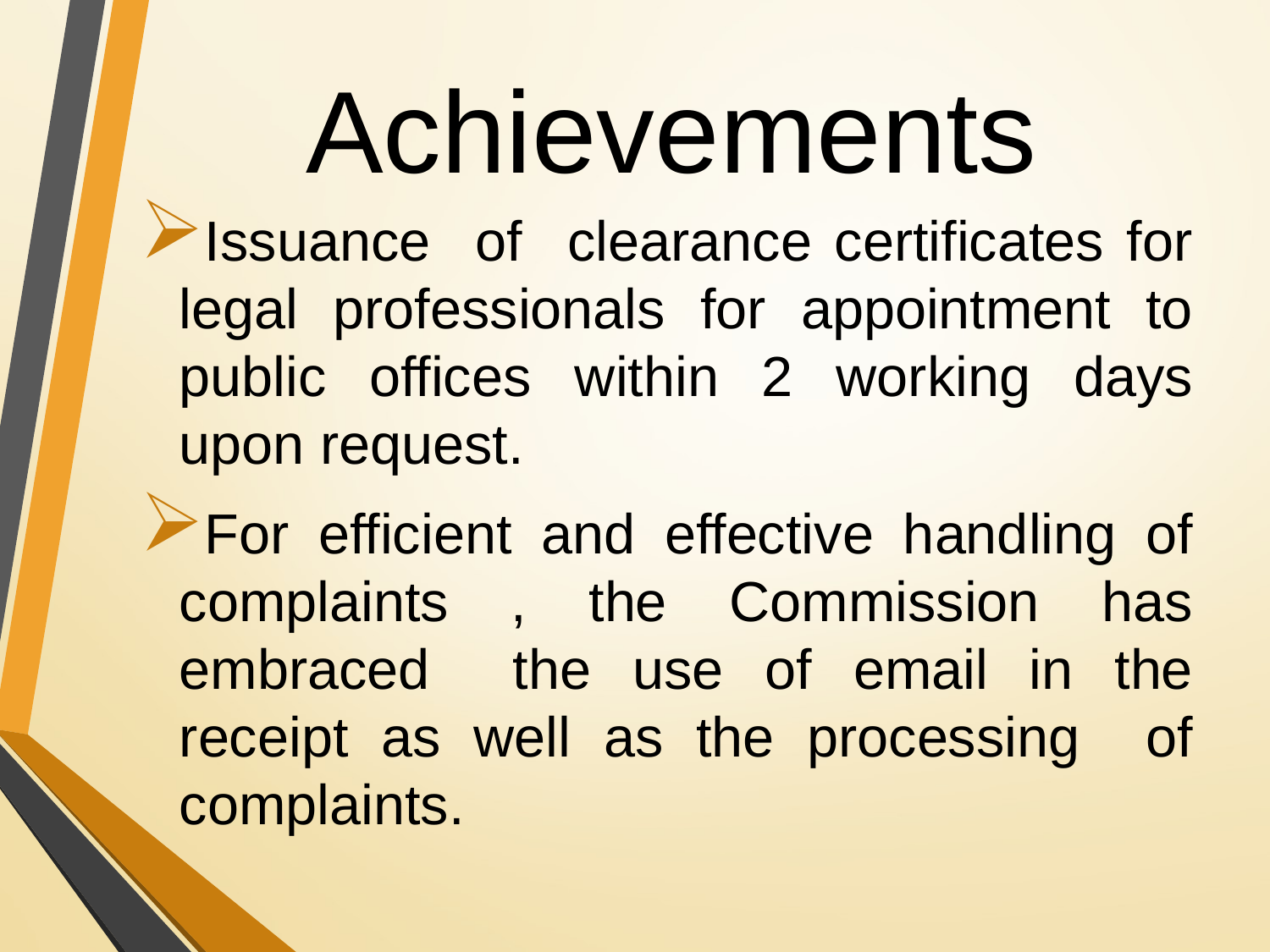

# Achievements
Issuance  of  clearance certificates for legal professionals for appointment to public offices within 2 working days upon request.
For efficient and effective handling of complaints , the Commission has embraced  the use of email in the receipt as well as the processing  of complaints.